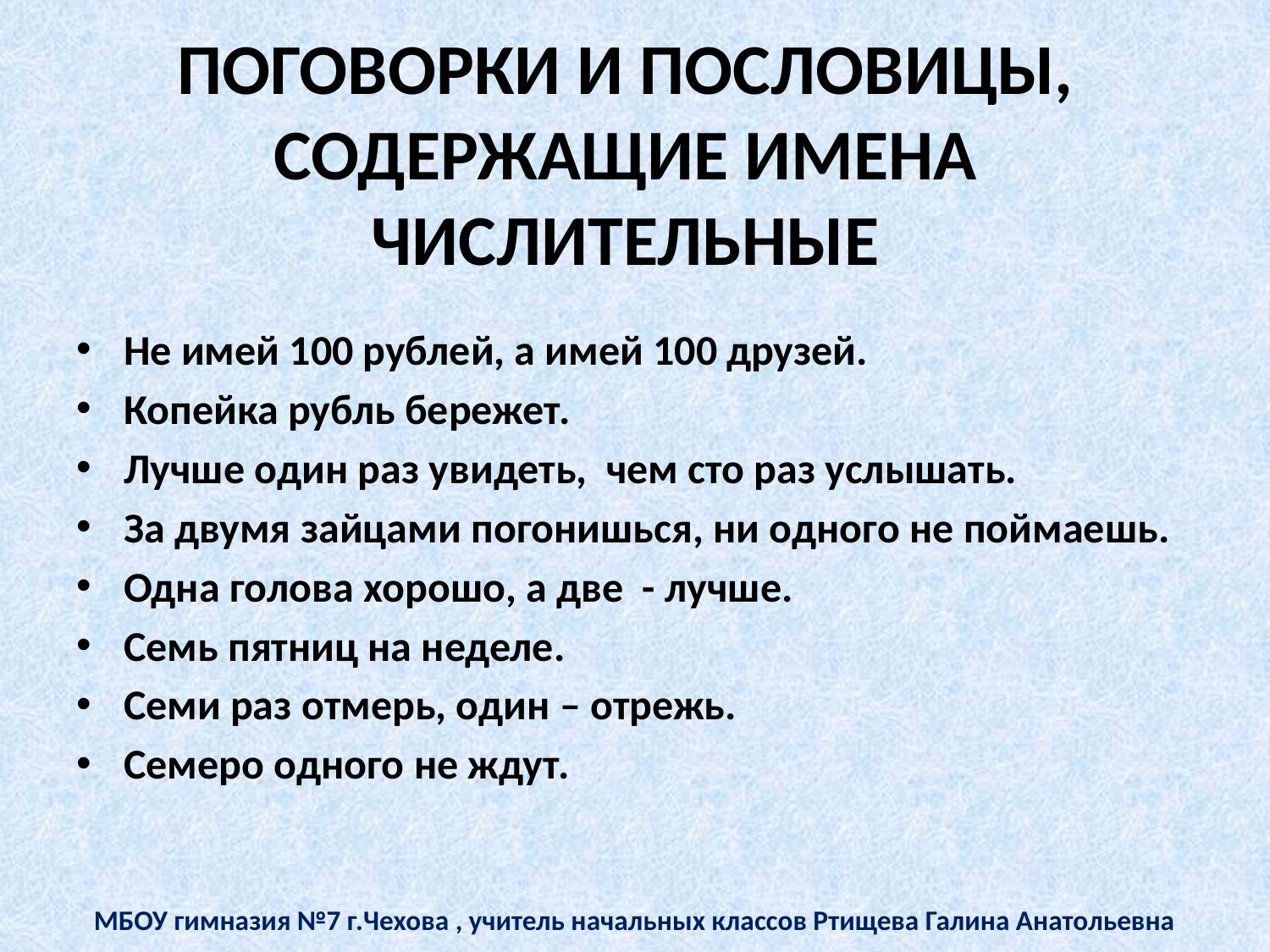

# ПОГОВОРКИ И ПОСЛОВИЦЫ, СОДЕРЖАЩИЕ ИМЕНА ЧИСЛИТЕЛЬНЫЕ
Не имей 100 рублей, а имей 100 друзей.
Копейка рубль бережет.
Лучше один раз увидеть,  чем сто раз услышать.
За двумя зайцами погонишься, ни одного не поймаешь.
Одна голова хорошо, а две  - лучше.
Семь пятниц на неделе.
Семи раз отмерь, один – отрежь.
Семеро одного не ждут.
МБОУ гимназия №7 г.Чехова , учитель начальных классов Ртищева Галина Анатольевна